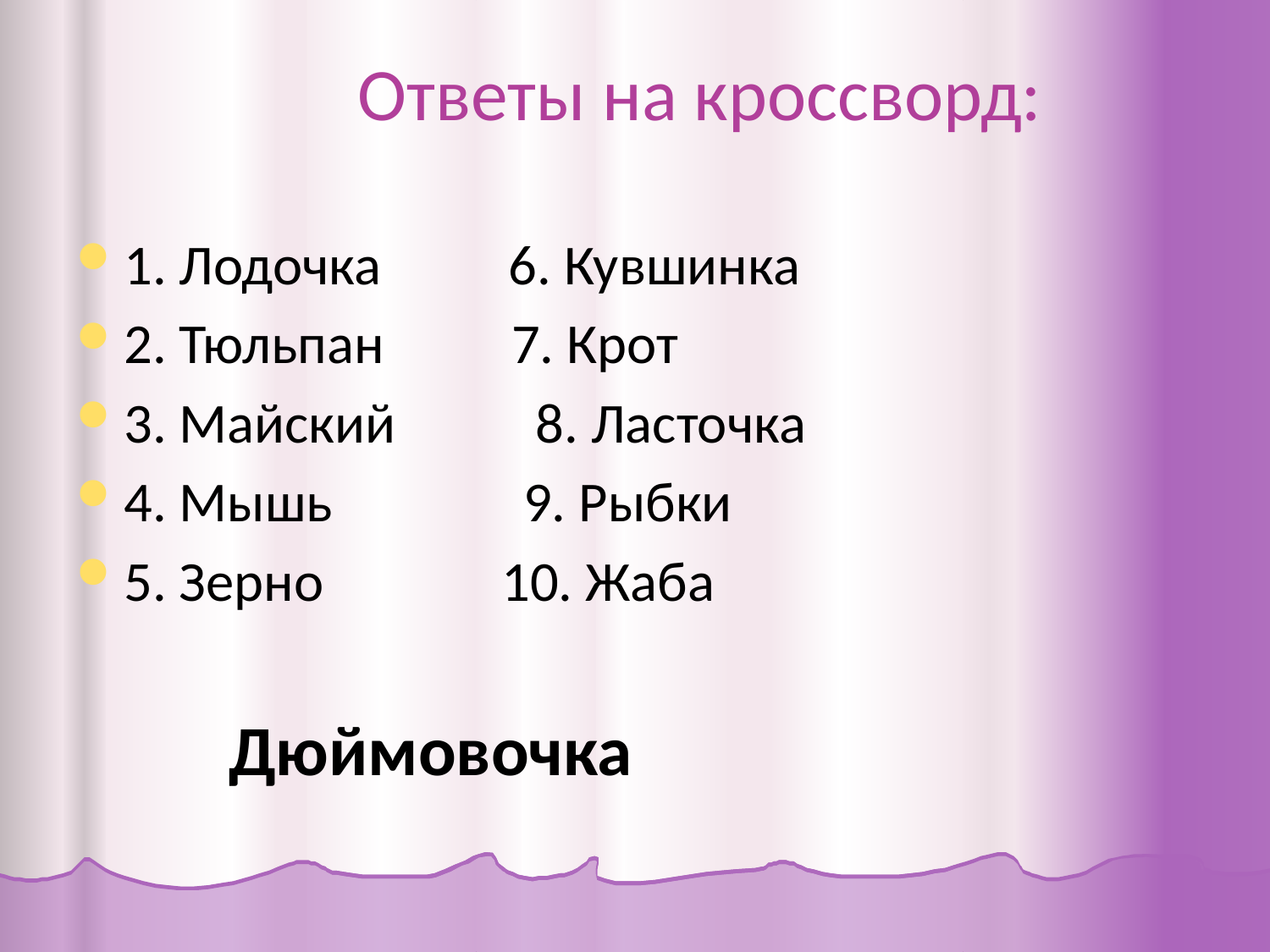

# Ответы на кроссворд:
1. Лодочка          6. Кувшинка
2. Тюльпан          7. Крот
3. Майский           8. Ласточка
4. Мышь               9. Рыбки
5. Зерно              10. Жаба

            Дюймовочка